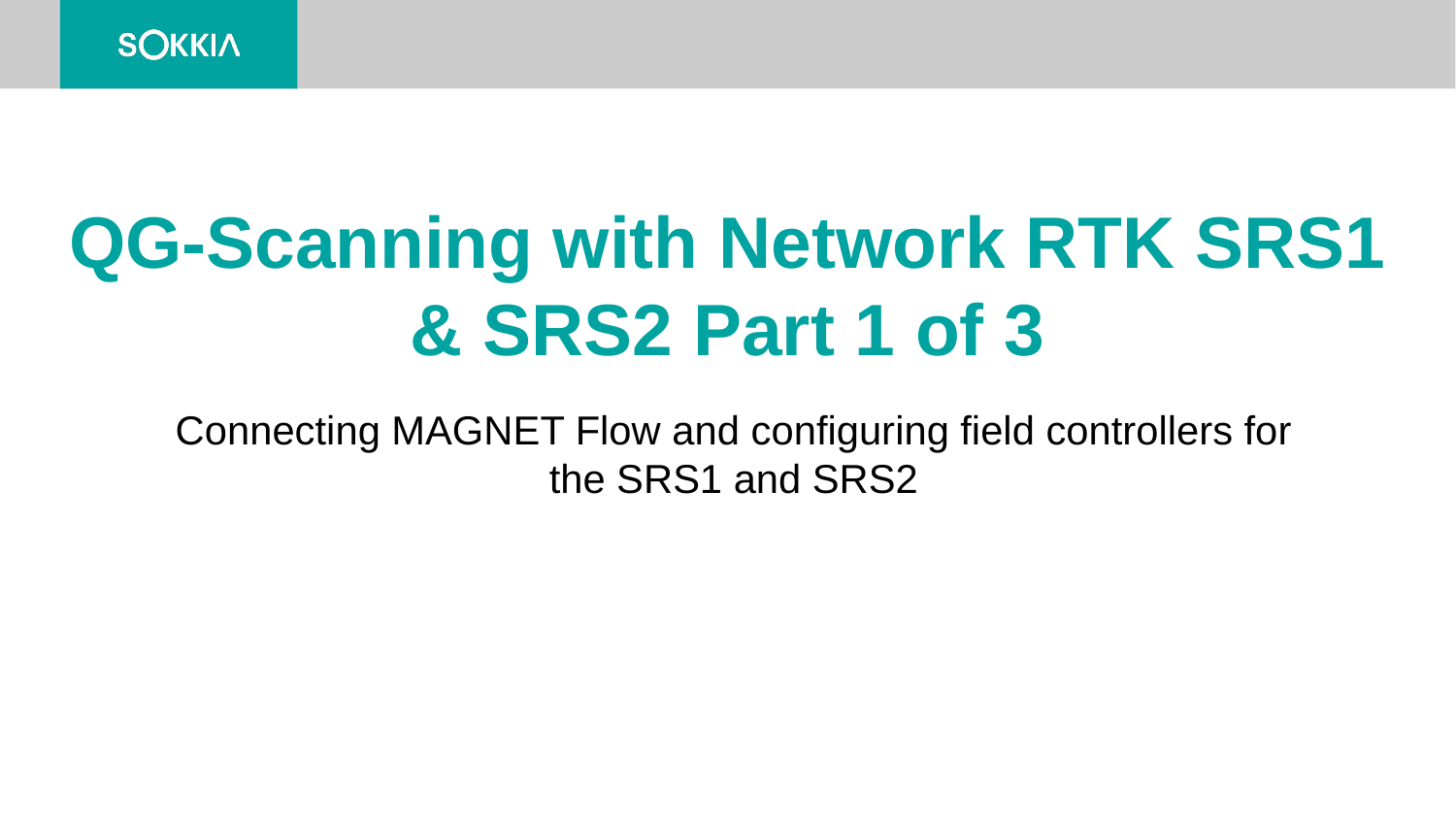

# QG-Scanning with Network RTK SRS1 & SRS2 Part 1 of 3
Connecting MAGNET Flow and configuring field controllers for the SRS1 and SRS2